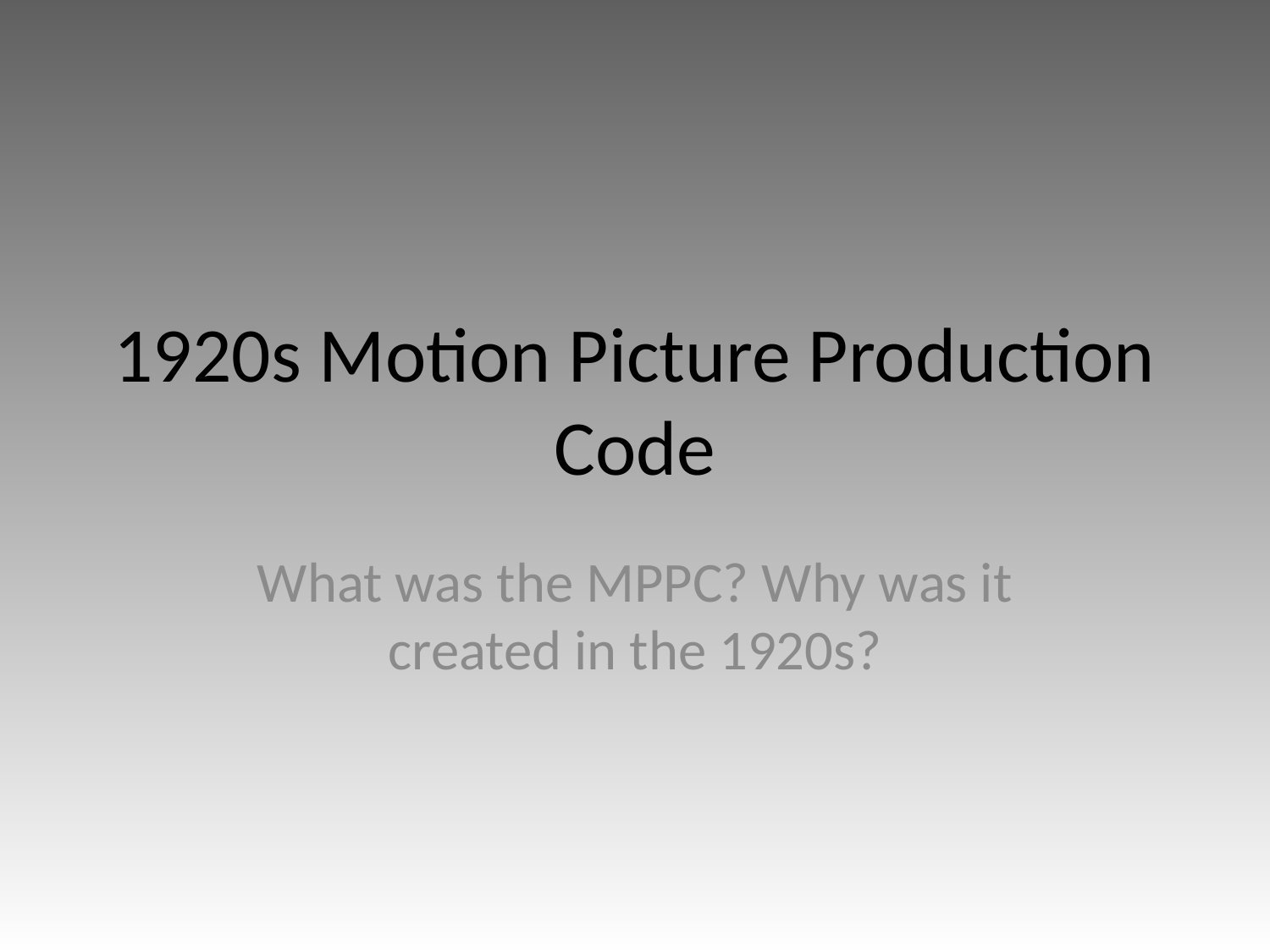

# 1920s Motion Picture Production Code
What was the MPPC? Why was it created in the 1920s?